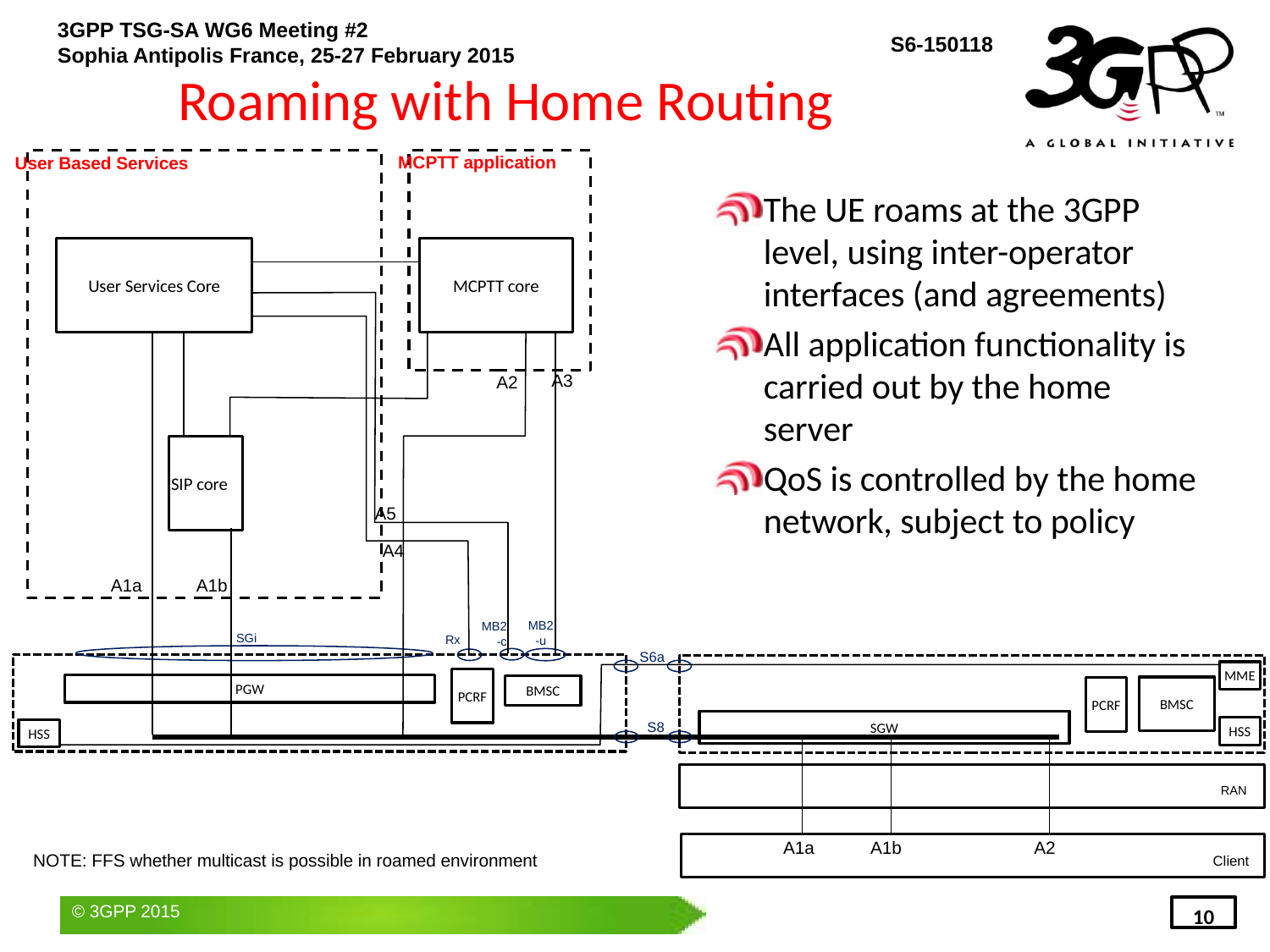

Roaming with Home Routing
MCPTT application
User Based Services

User Services Core
MCPTT core

A3
A2
SIP core
A5
A4
A1a
A1b
The UE roams at the 3GPP level, using inter-operator interfaces (and agreements)
All application functionality is carried out by the home server
QoS is controlled by the home network, subject to policy

MB2-u
MB2-c
SGi
Rx
S6a

MME

PCRF
PGW
BMSC
BMSC
PCRF
SGW
S8
HSS
HSS

RAN
A1a
A1b
A2

NOTE: FFS whether multicast is possible in roamed environment
Client